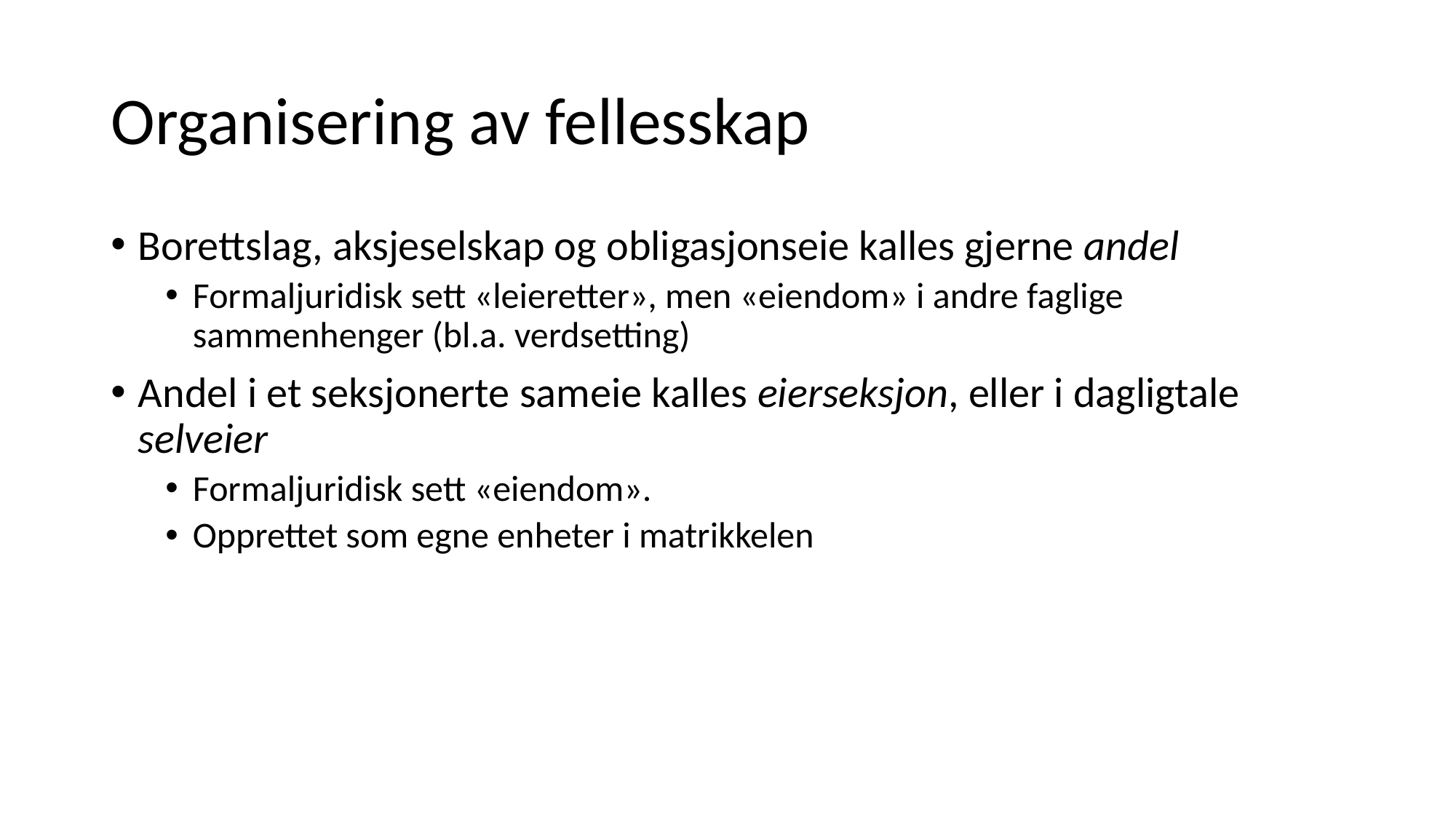

# Organisering av fellesskap
Borettslag, aksjeselskap og obligasjonseie kalles gjerne andel
Formaljuridisk sett «leieretter», men «eiendom» i andre faglige sammenhenger (bl.a. verdsetting)
Andel i et seksjonerte sameie kalles eierseksjon, eller i dagligtale selveier
Formaljuridisk sett «eiendom».
Opprettet som egne enheter i matrikkelen